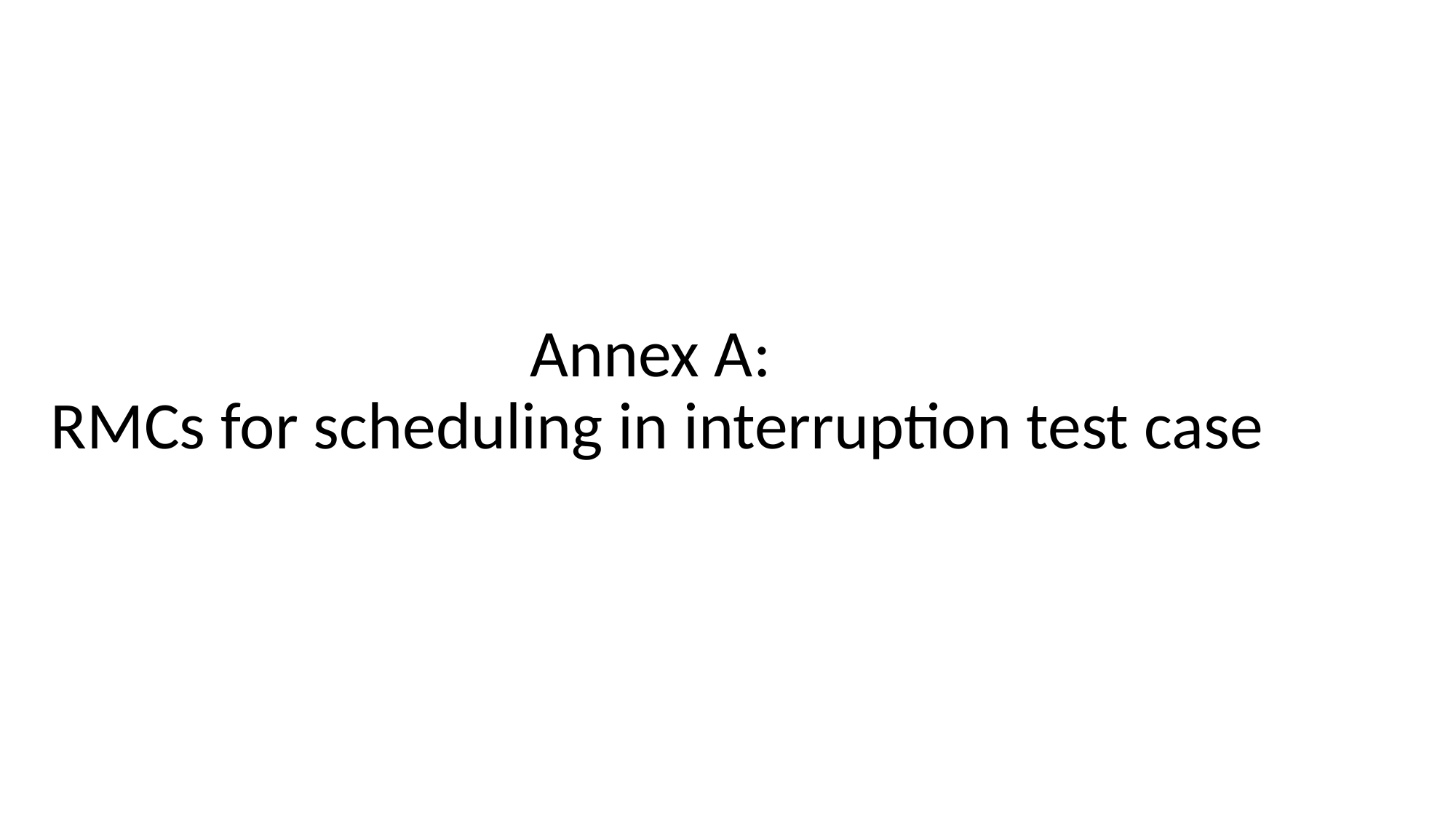

# Annex A: RMCs for scheduling in interruption test case